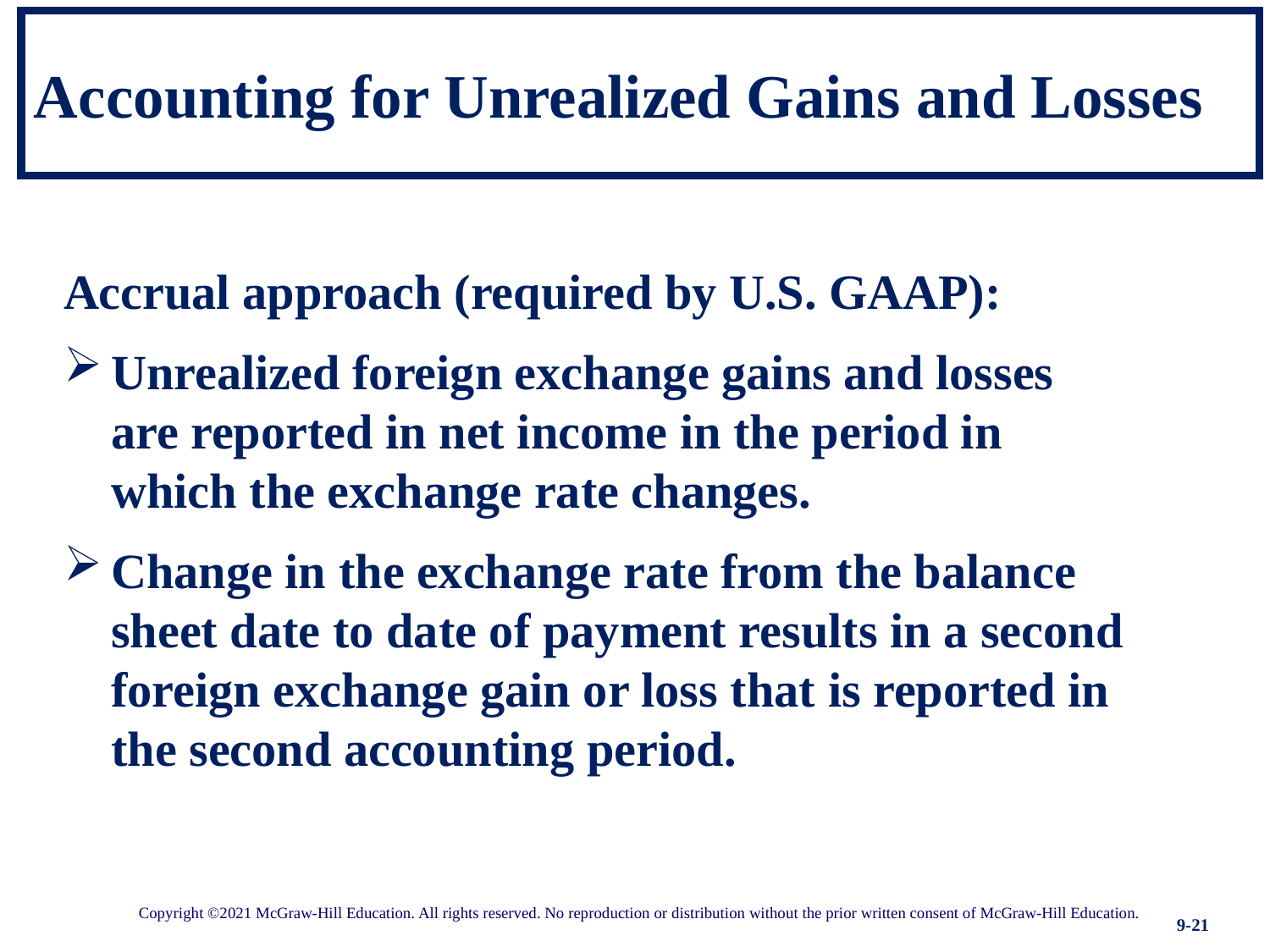

# Accounting for Unrealized Gains and Losses
Accrual approach (required by U.S. GAAP):
Unrealized foreign exchange gains and losses are reported in net income in the period in which the exchange rate changes.
Change in the exchange rate from the balance sheet date to date of payment results in a second foreign exchange gain or loss that is reported in the second accounting period.

Copyright ©2021 McGraw-Hill Education. All rights reserved. No reproduction or distribution without the prior written consent of McGraw-Hill Education.
9-21